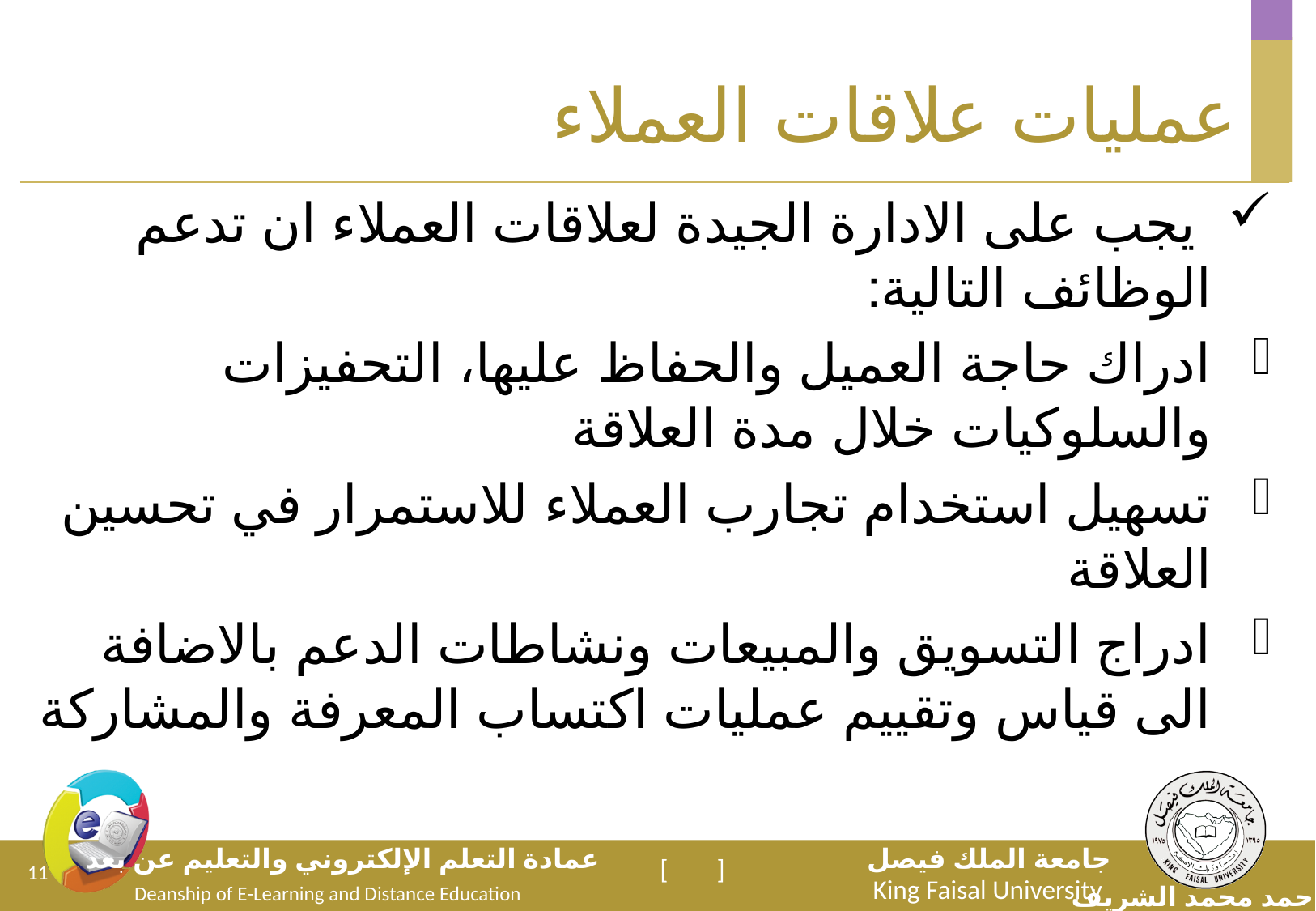

# عمليات علاقات العملاء
 يجب على الادارة الجيدة لعلاقات العملاء ان تدعم الوظائف التالية:
ادراك حاجة العميل والحفاظ عليها، التحفيزات والسلوكيات خلال مدة العلاقة
تسهيل استخدام تجارب العملاء للاستمرار في تحسين العلاقة
ادراج التسويق والمبيعات ونشاطات الدعم بالاضافة الى قياس وتقييم عمليات اكتساب المعرفة والمشاركة
11